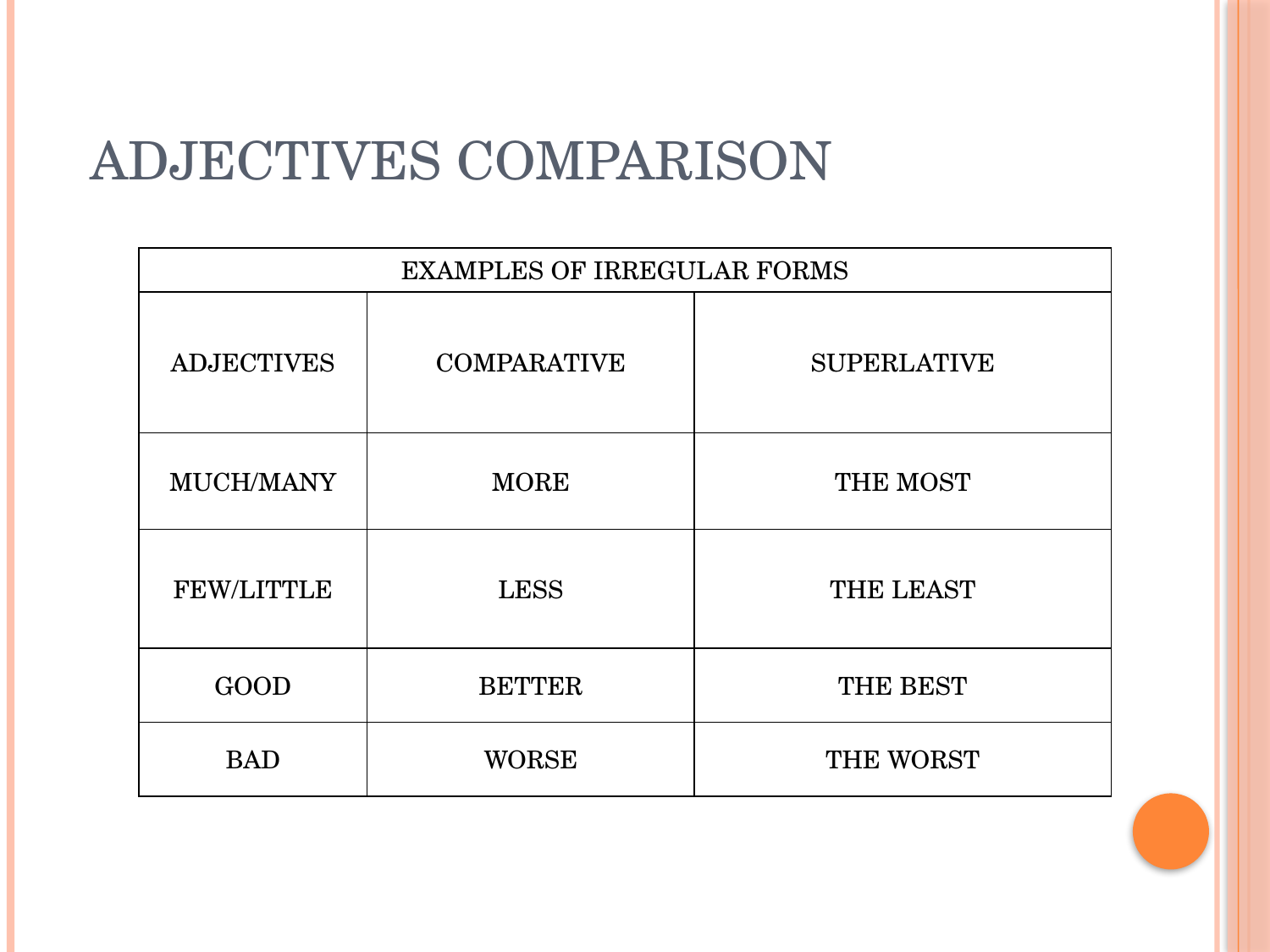

# Adjectives Comparison
| EXAMPLES OF IRREGULAR FORMS |  |  |
| --- | --- | --- |
| ADJECTIVES | COMPARATIVE | SUPERLATIVE |
| MUCH/MANY | MORE | THE MOST |
| FEW/LITTLE | LESS | THE LEAST |
| GOOD | BETTER | THE BEST |
| BAD | WORSE | THE WORST |